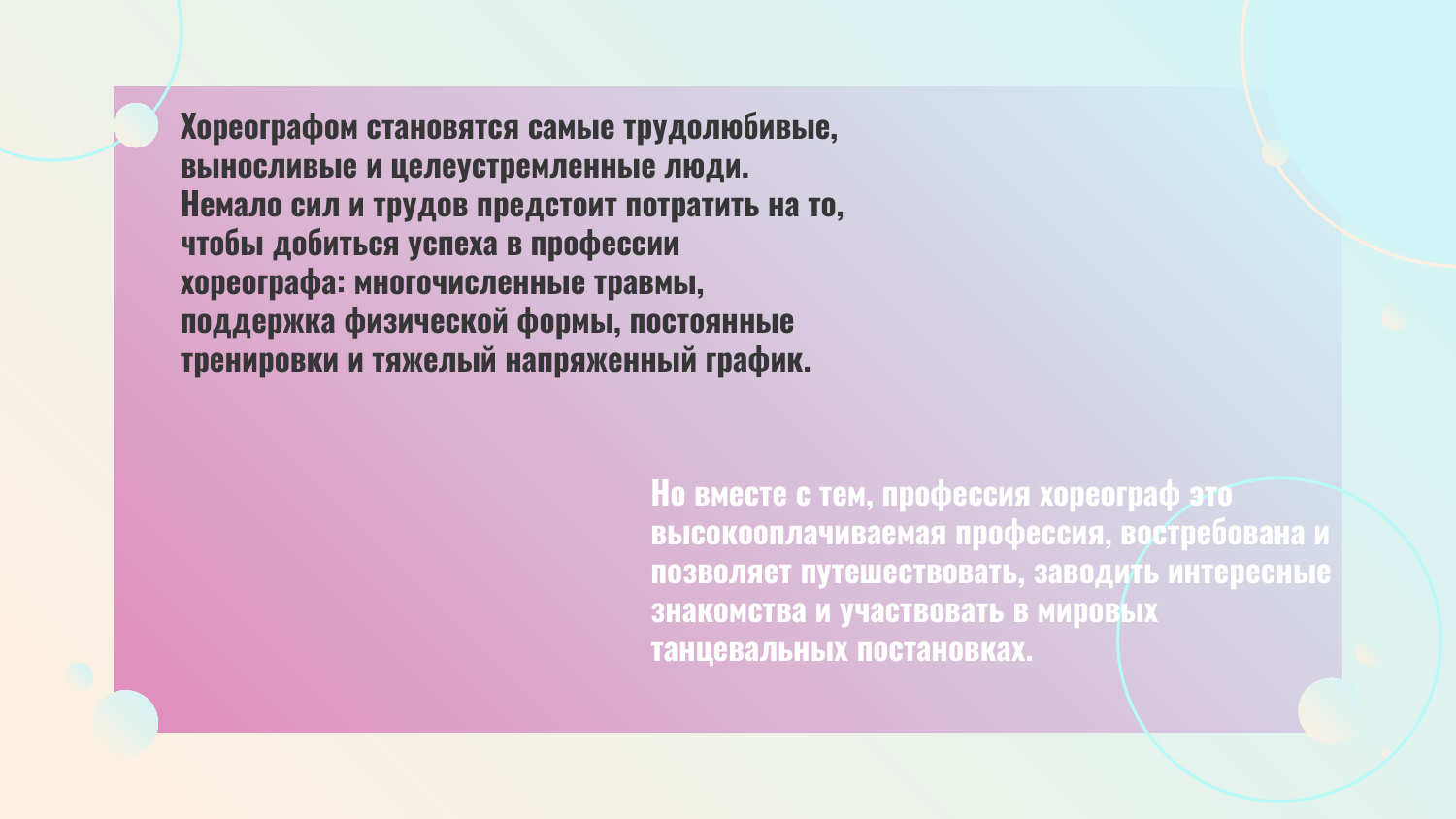

Хореографом становятся самые трудолюбивые, выносливые и целеустремленные люди. Немало сил и трудов предстоит потратить на то, чтобы добиться успеха в профессии хореографа: многочисленные травмы, поддержка физической формы, постоянные тренировки и тяжелый напряженный график.

Но вместе с тем, профессия хореограф это высокооплачиваемая профессия, востребована и позволяет путешествовать, заводить интересные знакомства и участвовать в мировых танцевальных постановках.